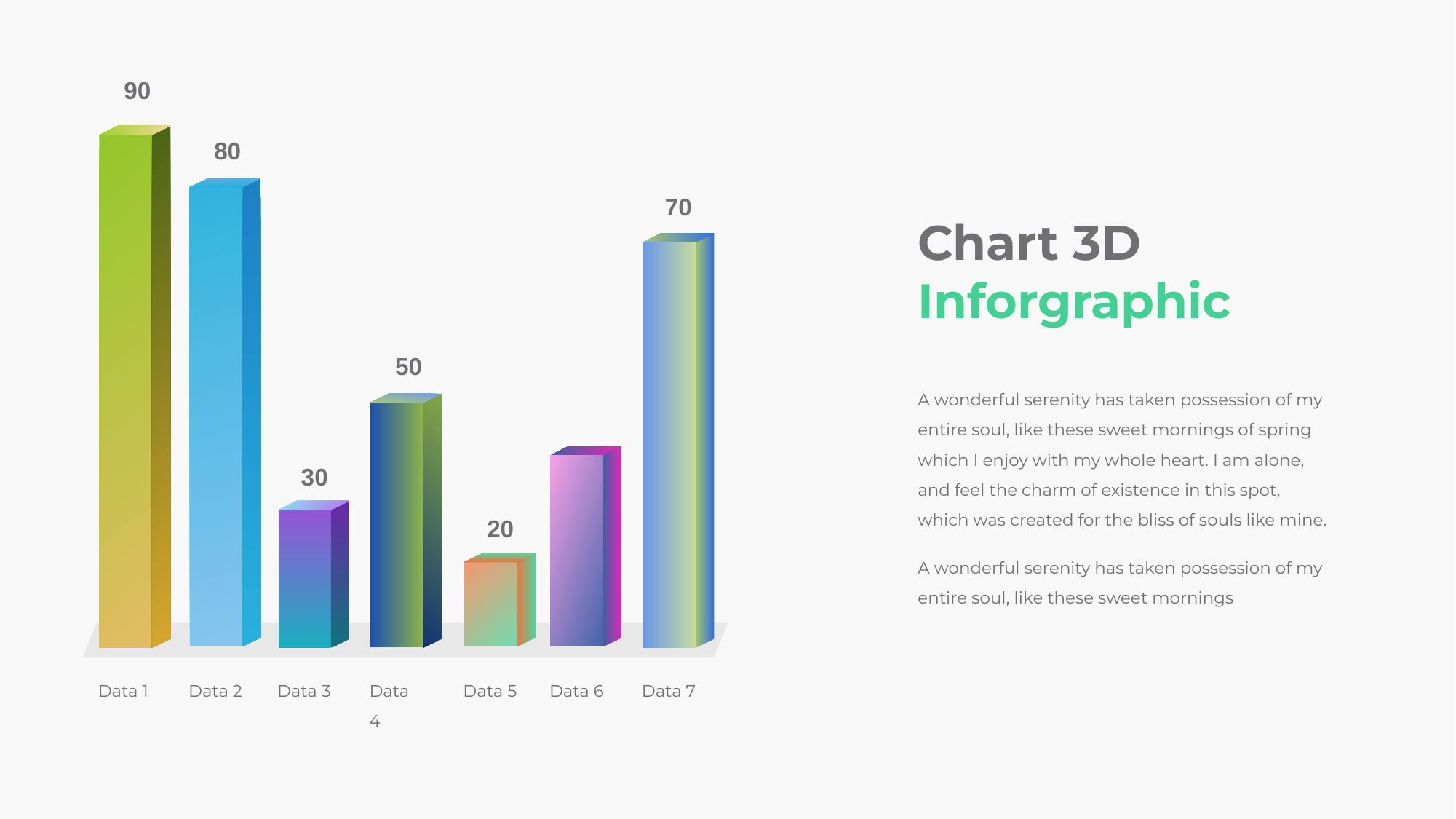

90

80
70
50
30
20
Chart 3D Inforgraphic
A wonderful serenity has taken possession of my entire soul, like these sweet mornings of spring which I enjoy with my whole heart. I am alone, and feel the charm of existence in this spot, which was created for the bliss of souls like mine.
A wonderful serenity has taken possession of my entire soul, like these sweet mornings
Data 1
Data 2
Data 3
Data 4
Data 5
Data 6
Data 7